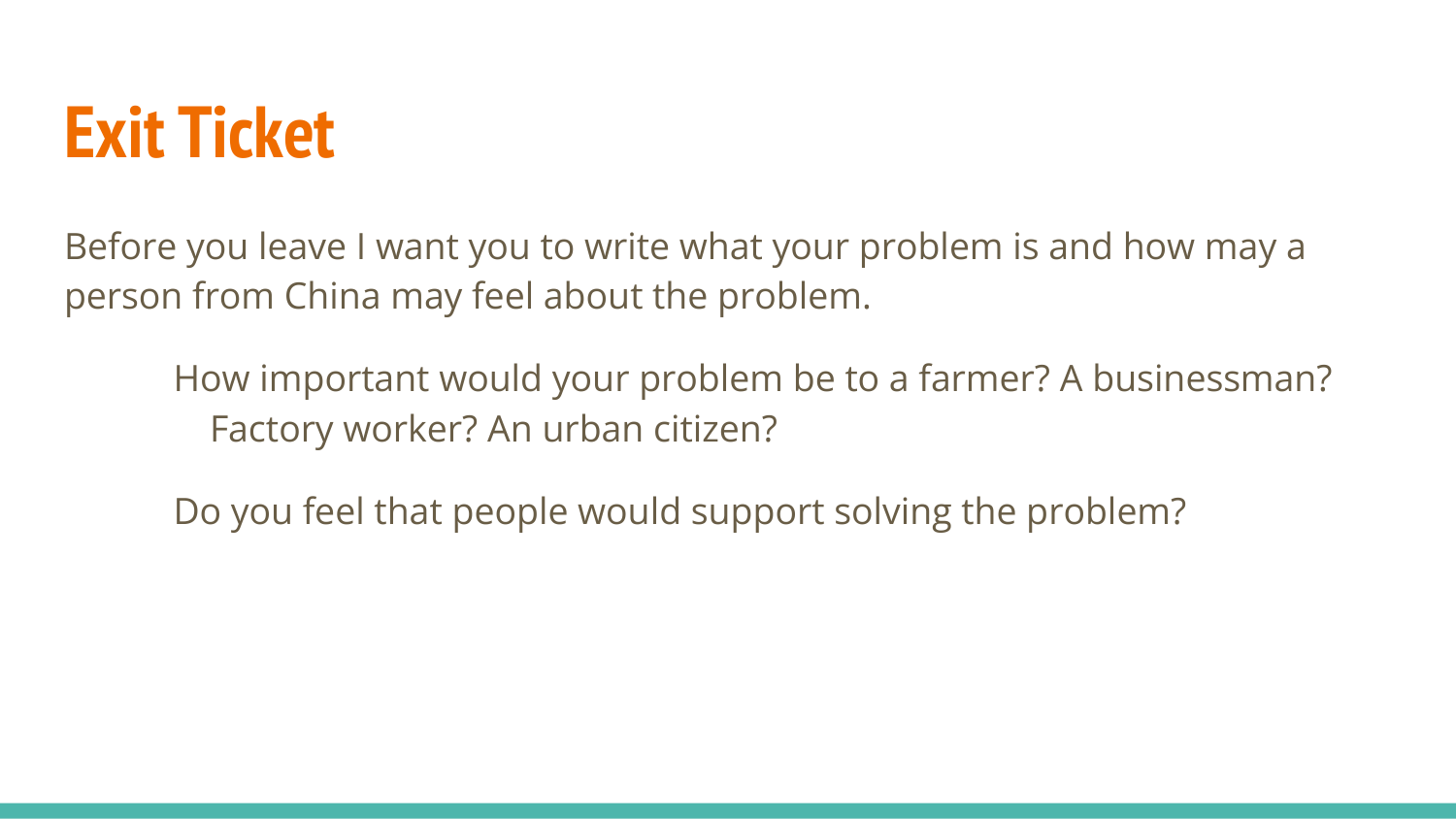

# Exit Ticket
Before you leave I want you to write what your problem is and how may a person from China may feel about the problem.
How important would your problem be to a farmer? A businessman? Factory worker? An urban citizen?
Do you feel that people would support solving the problem?